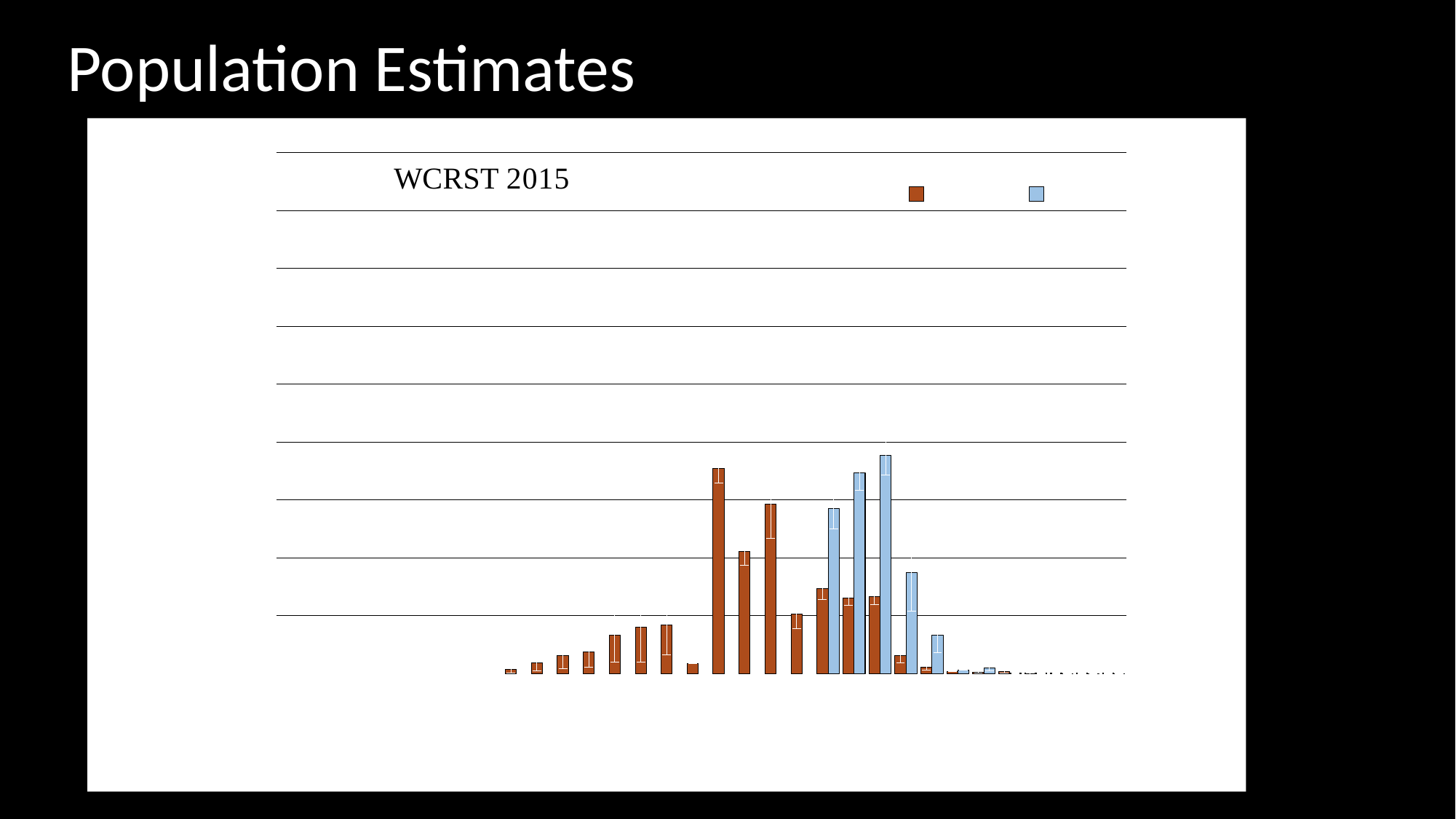

# Population Estimates

### Chart

| Category |  |  |
|---|---|---|
| 2 (8-Jan) | None | None |
| 3 (15-Jan) | None | None |
| 4 (22-Jan) | None | None |
| 5 (30-Jan) | None | None |
| 6 (5-Feb) | None | None |
| 7 (12-Feb) | None | None |
| 8 (19-Feb) | None | None |
| 9 (26-Feb) | None | None |
| 10 (5-Mar) | None | None |
| 11 (12-Mar) | 3751.855 | None |
| 12 (19-Mar) | 8859.684 | None |
| 13 (26-Mar) | 15480.807 | None |
| 14 (2-Apr) | 18701.018 | None |
| 15 (9-Apr) | 32853.705 | None |
| 16 (16-Apr) | 40164.908 | None |
| 17 (23-Apr) | 42136.2 | None |
| 18 (30-Apr) | 8759.915 | None |
| 19 (7-May) | 177126.796 | None |
| 20 (14-May) | 105481.917 | None |
| 21 (21-May) | 146213.556 | None |
| 22 (28-May) | 51619.572 | None |
| 23 (4-Jun) | 73123.256 | 142612.414 |
| 24 (11-Jun) | 65170.104 | 173202.977 |
| 25 (18-Jun) | 66144.389 | 188694.83 |
| 26 (25-Jun) | 15429.8 | 87422.641 |
| 27 (2-Jul) | 5343.76 | 32829.63 |
| 28 (9-Jul) | 1719.555 | 3045.748 |
| 29 (16-Jul) | 825.551 | 5004.236 |
| 30 (23-Jul) | 1450.0 | 236.765 |
| 31 (30-Jul) | 206.906 | 132.219 |
| 32 (6-Aug) | 68.251 | 26.55 |
| 33(13-Aug) | 129.738 | 6.151 |
| 34 (20-Aug) | 214.313 | 1.935 |